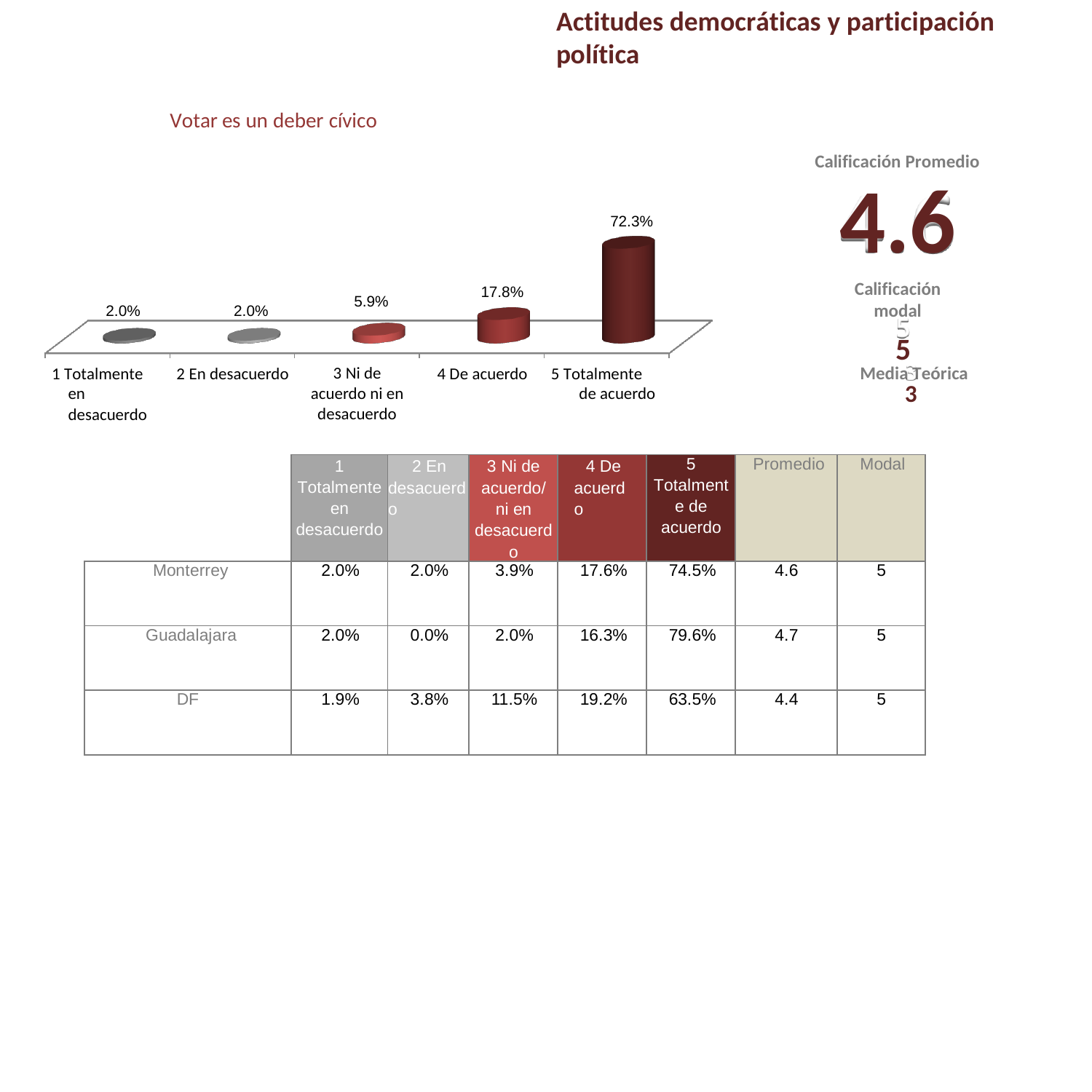

Actitudes democráticas y participación política
Votar es un deber cívico

Calificación Promedio

4.6
Calificación modal

5
Media Teórica
3

72.3%
17.8%
5.9%

2.0%
2.0%

1 Totalmente en desacuerdo
5 Totalmente de acuerdo
3 Ni de acuerdo ni en desacuerdo
2 En desacuerdo
4 De acuerdo
|  | 1 Totalmente en desacuerdo | 2 En desacuerdo | 3 Ni de acuerdo/ ni en desacuerdo | 4 De acuerdo | 5 Totalmente de acuerdo | Promedio | Modal |
| --- | --- | --- | --- | --- | --- | --- | --- |
| Monterrey | 2.0% | 2.0% | 3.9% | 17.6% | 74.5% | 4.6 | 5 |
| Guadalajara | 2.0% | 0.0% | 2.0% | 16.3% | 79.6% | 4.7 | 5 |
| DF | 1.9% | 3.8% | 11.5% | 19.2% | 63.5% | 4.4 | 5 |